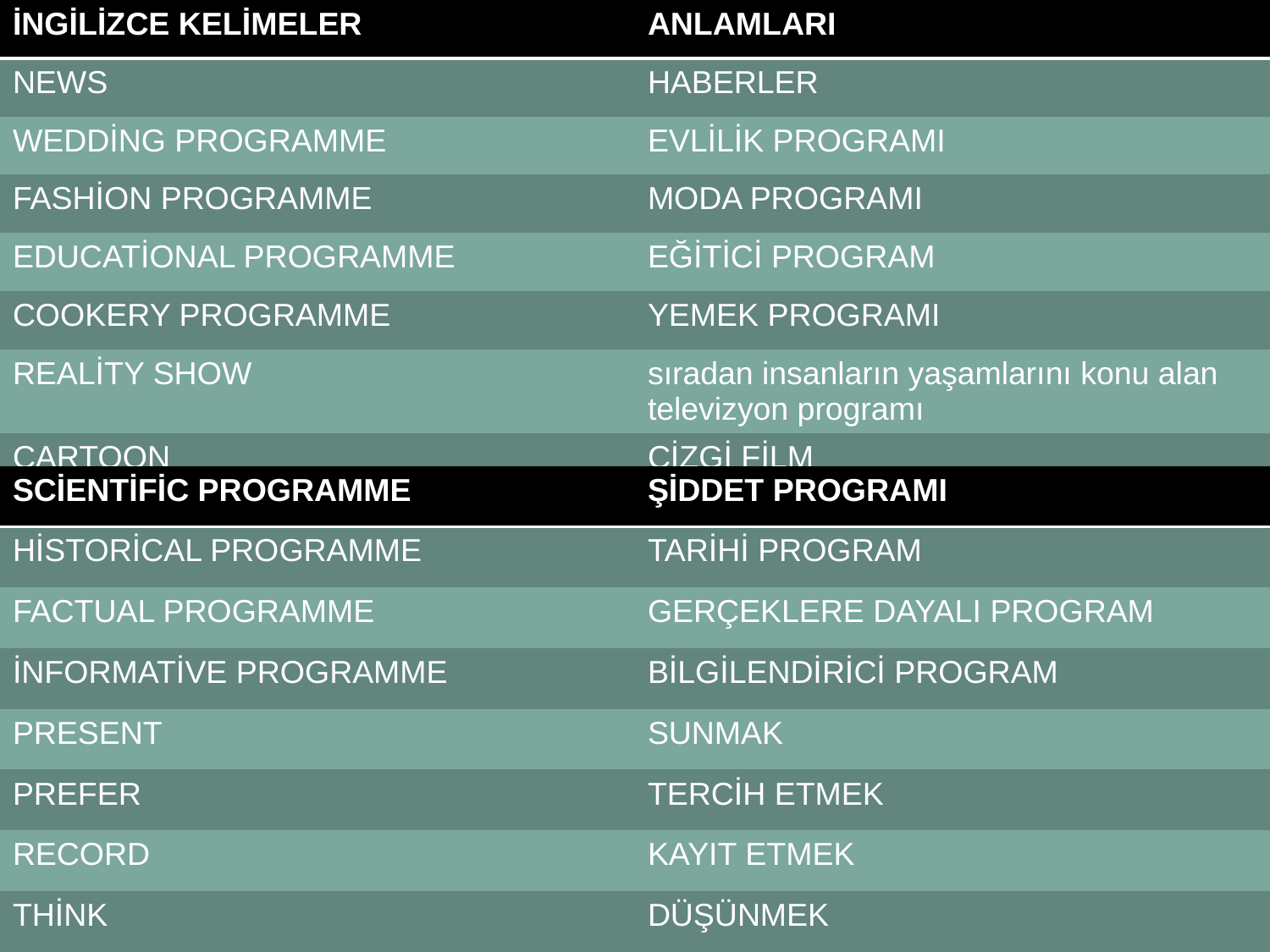

| İNGİLİZCE KELİMELER | ANLAMLARI |
| --- | --- |
| NEWS | HABERLER |
| WEDDİNG PROGRAMME | EVLİLİK PROGRAMI |
| FASHİON PROGRAMME | MODA PROGRAMI |
| EDUCATİONAL PROGRAMME | EĞİTİCİ PROGRAM |
| COOKERY PROGRAMME | YEMEK PROGRAMI |
| REALİTY SHOW | sıradan insanların yaşamlarını konu alan televizyon programı |
| CARTOON | ÇİZGİ FİLM |
| SCİENTİFİC PROGRAMME | ŞİDDET PROGRAMI |
| --- | --- |
| HİSTORİCAL PROGRAMME | TARİHİ PROGRAM |
| FACTUAL PROGRAMME | GERÇEKLERE DAYALI PROGRAM |
| İNFORMATİVE PROGRAMME | BİLGİLENDİRİCİ PROGRAM |
| PRESENT | SUNMAK |
| PREFER | TERCİH ETMEK |
| RECORD | KAYIT ETMEK |
| THİNK | DÜŞÜNMEK |